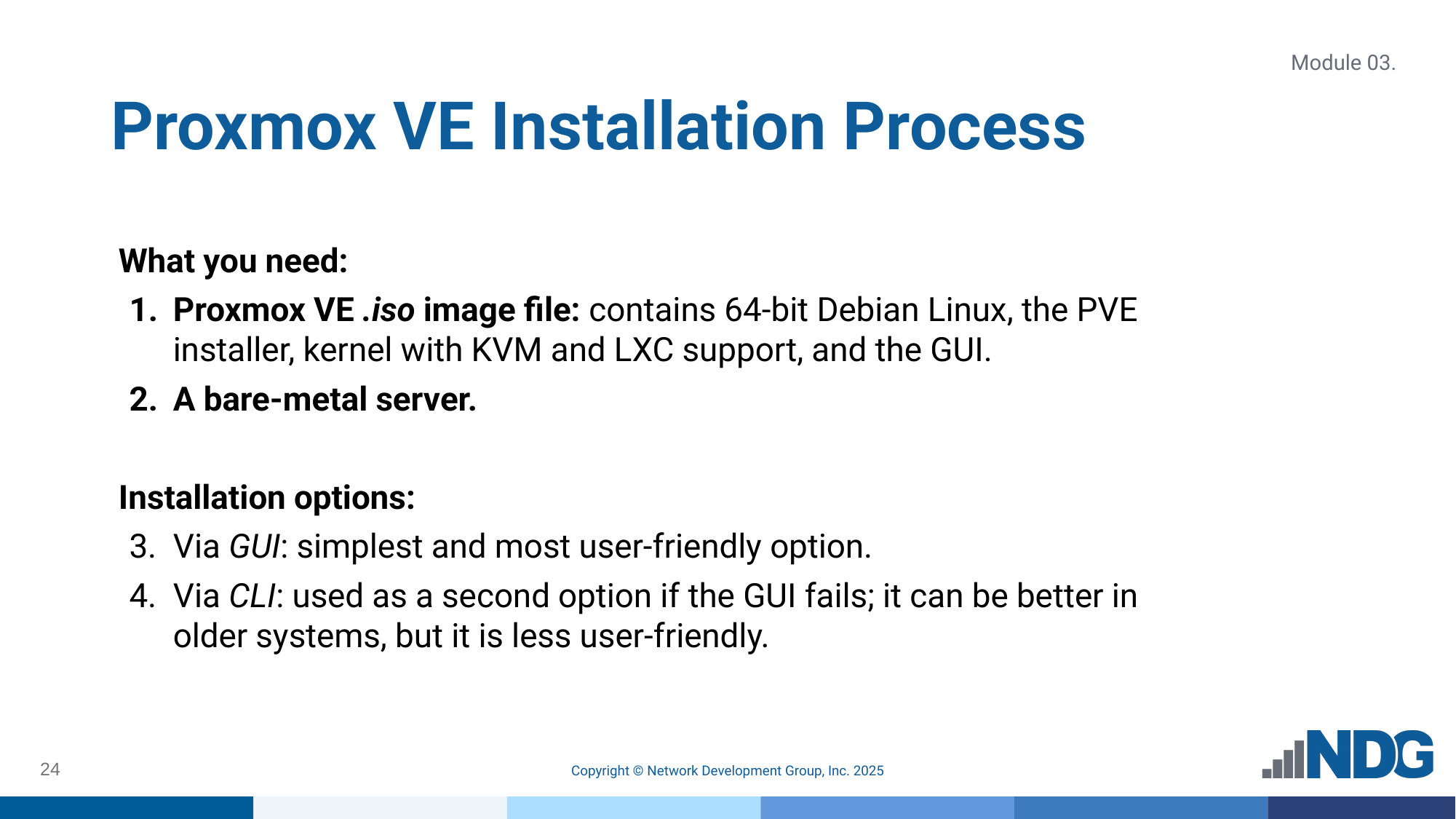

# Proxmox VE Installation Process
Module 03.
What you need:
Proxmox VE .iso image file: contains 64-bit Debian Linux, the PVE installer, kernel with KVM and LXC support, and the GUI.
A bare-metal server.

Installation options:
Via GUI: simplest and most user-friendly option.
Via CLI: used as a second option if the GUI fails; it can be better in older systems, but it is less user-friendly.